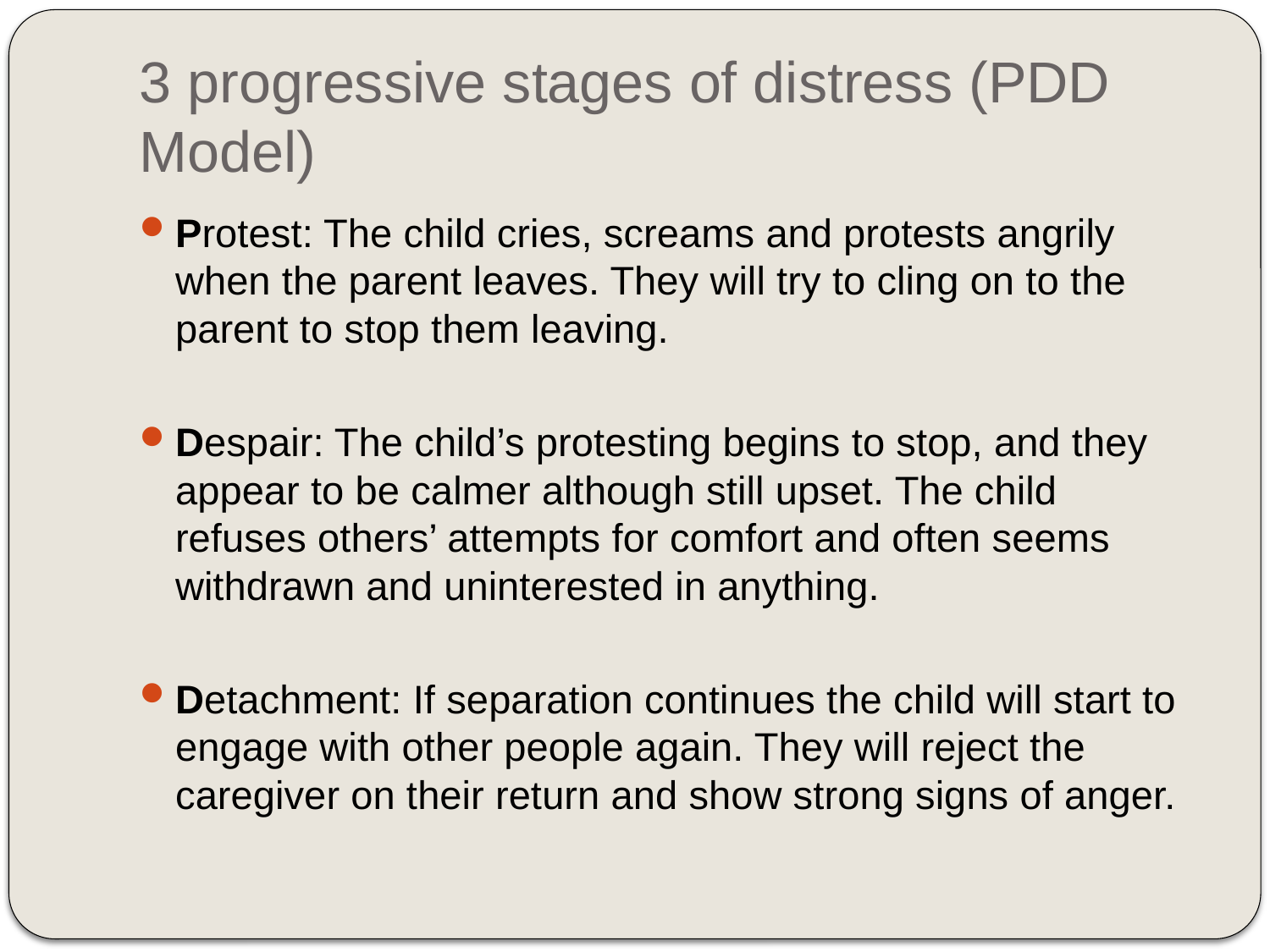

# 3 progressive stages of distress (PDD Model)
Protest: The child cries, screams and protests angrily when the parent leaves. They will try to cling on to the parent to stop them leaving.

Despair: The child’s protesting begins to stop, and they appear to be calmer although still upset. The child refuses others’ attempts for comfort and often seems withdrawn and uninterested in anything.

Detachment: If separation continues the child will start to engage with other people again. They will reject the caregiver on their return and show strong signs of anger.